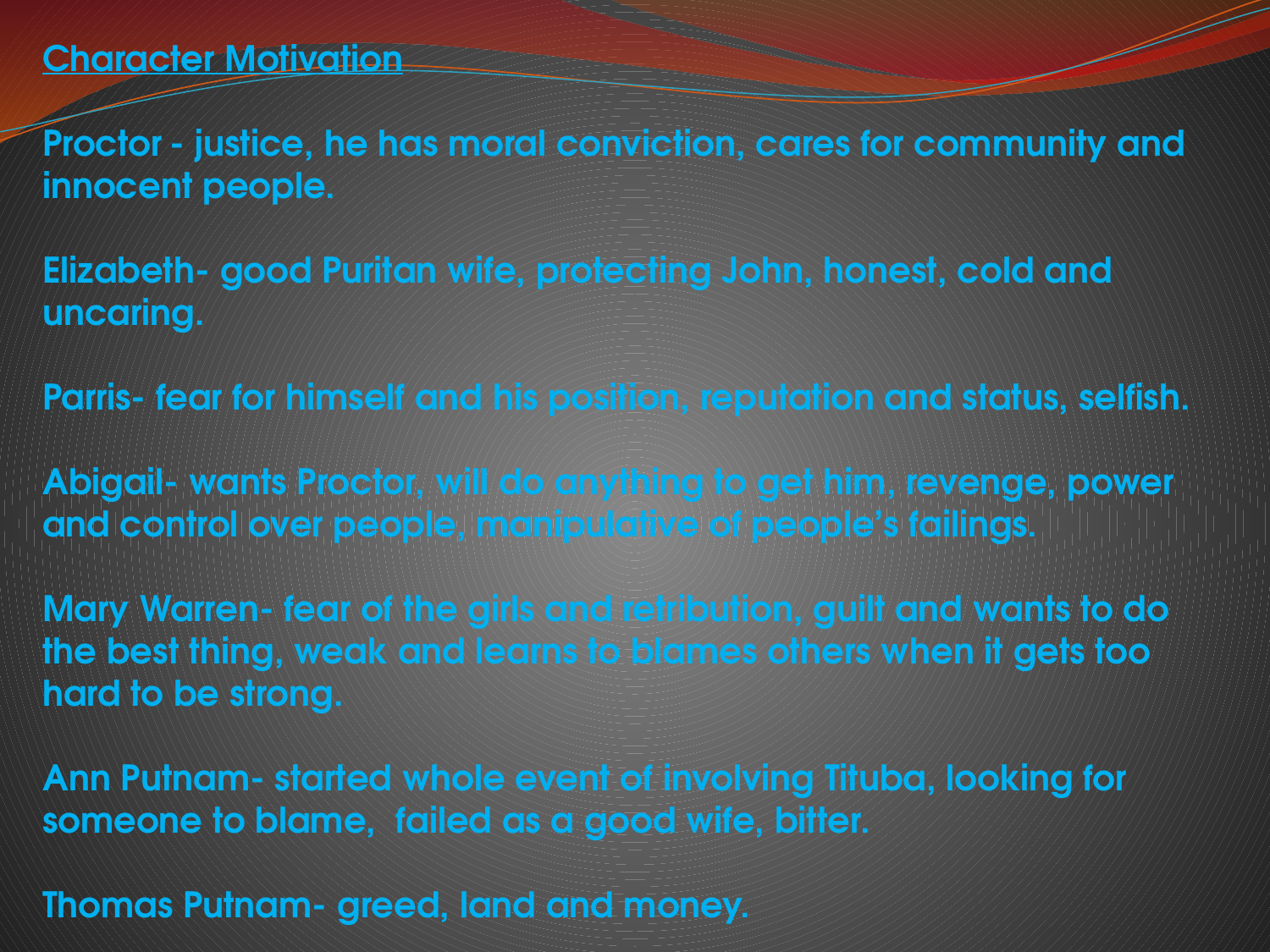

Character Motivation

Proctor	- justice, he has moral conviction, cares for community and innocent people.

Elizabeth- good Puritan wife, protecting John, honest, cold and uncaring.

Parris- fear for himself and his position, reputation and status, selfish.

Abigail- wants Proctor, will do anything to get him, revenge, power and control over people, manipulative of people’s failings.

Mary Warren- fear of the girls and retribution, guilt and wants to do the best thing, weak and learns to blames others when it gets too hard to be strong.

Ann Putnam- started whole event of involving Tituba, looking for someone to blame,  failed as a good wife, bitter.

Thomas Putnam- greed, land and money.